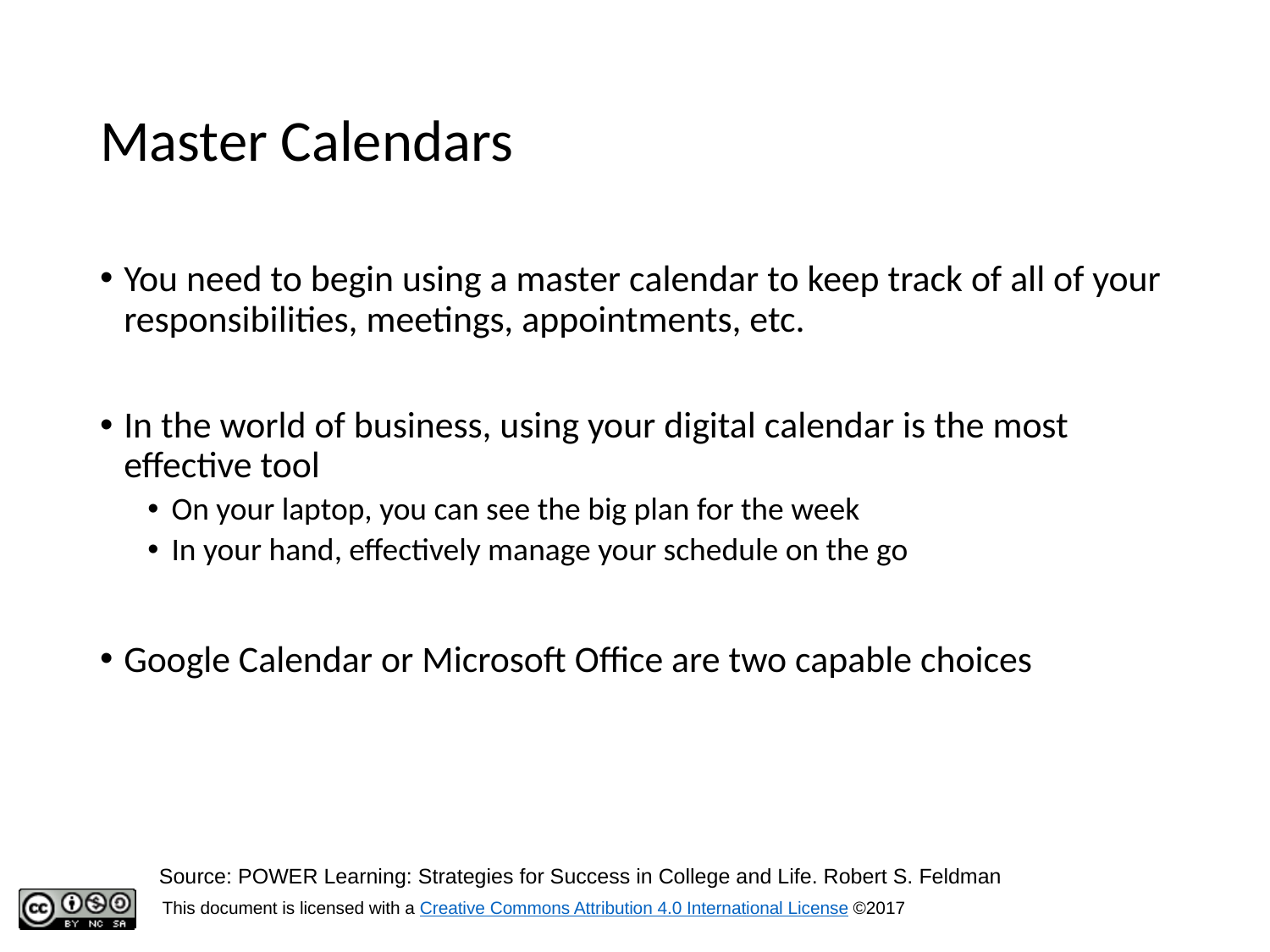

# Master Calendars
You need to begin using a master calendar to keep track of all of your responsibilities, meetings, appointments, etc.

In the world of business, using your digital calendar is the most effective tool
On your laptop, you can see the big plan for the week
In your hand, effectively manage your schedule on the go

Google Calendar or Microsoft Office are two capable choices
Source: POWER Learning: Strategies for Success in College and Life. Robert S. Feldman